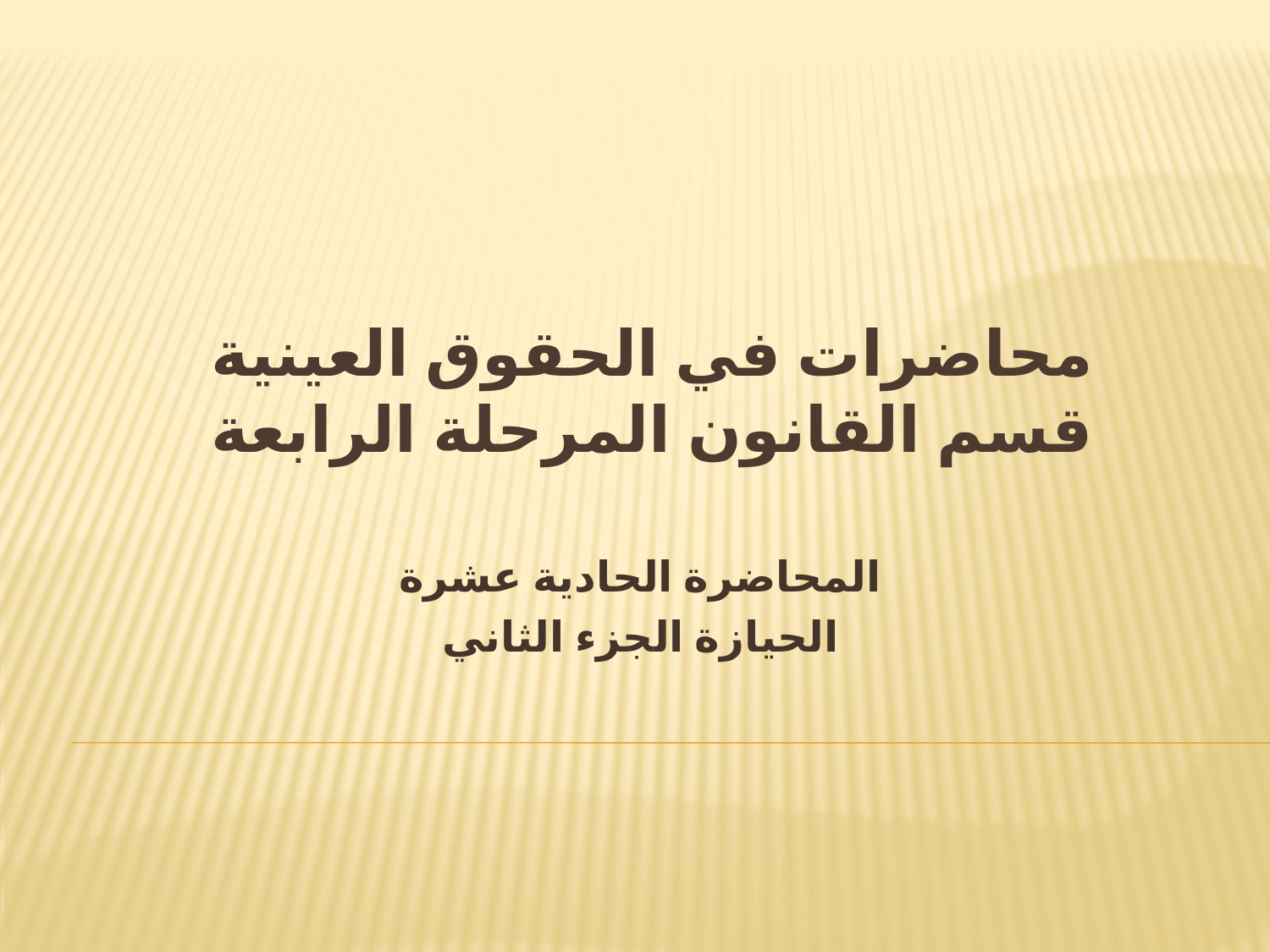

# محاضرات في الحقوق العينية قسم القانون المرحلة الرابعة
المحاضرة الحادية عشرة
الحيازة الجزء الثاني